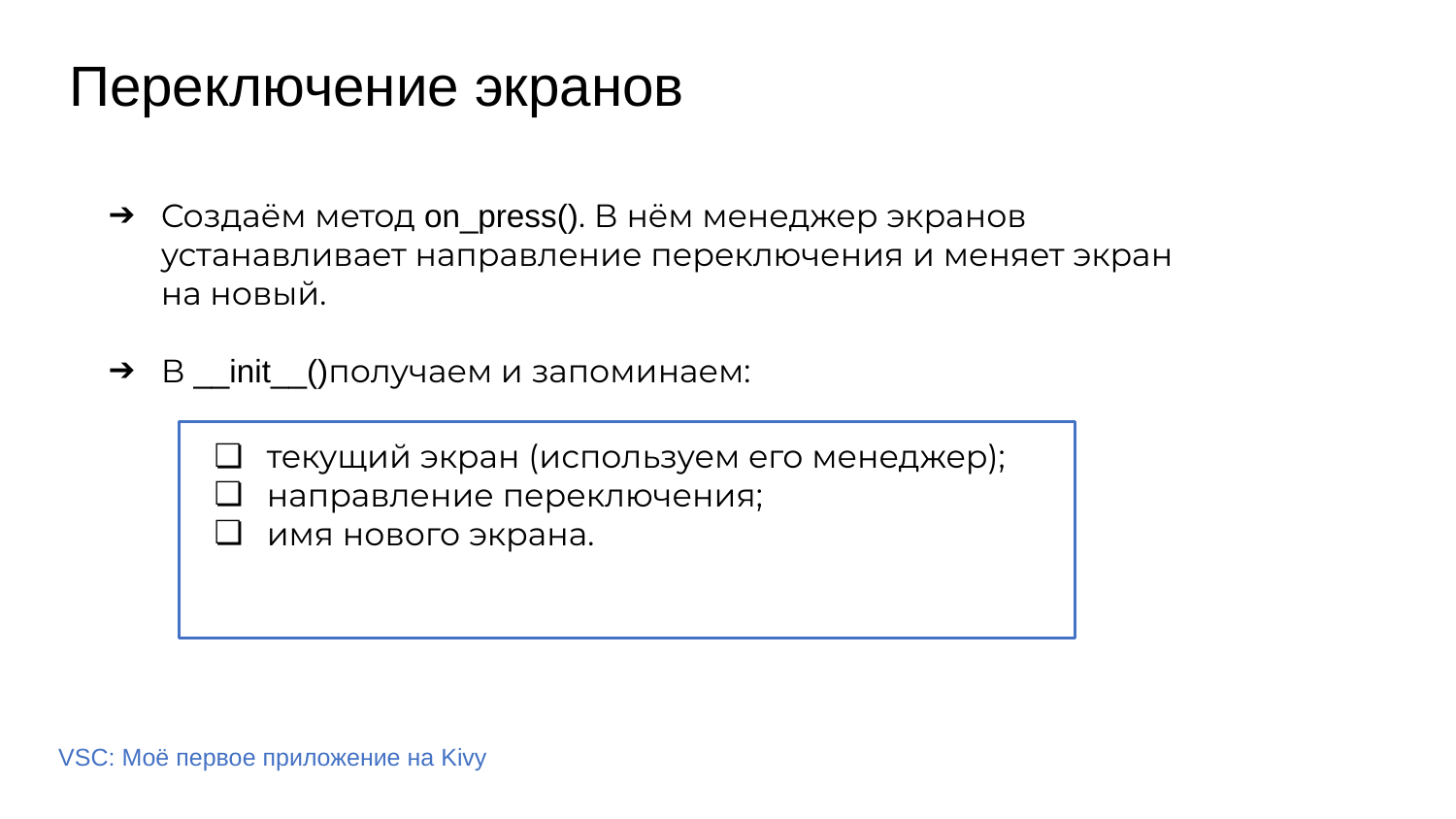

Переключение экранов

Создаём метод on_press(). В нём менеджер экранов устанавливает направление переключения и меняет экран на новый.
В __init__()получаем и запоминаем:
текущий экран (используем его менеджер);
направление переключения;
имя нового экрана.
VSC: Моё первое приложение на Kivy